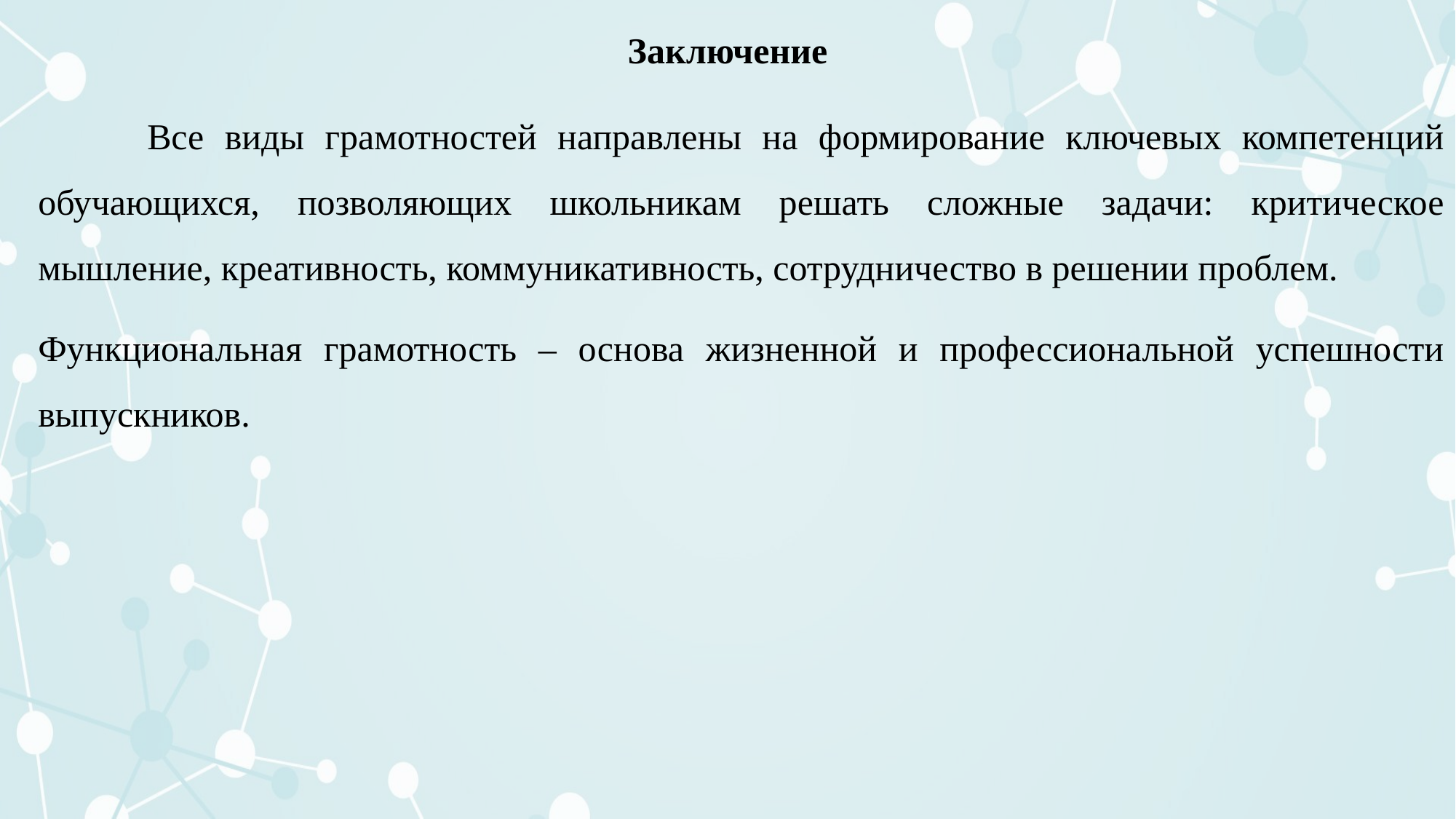

Заключение
	Все виды грамотностей направлены на формирование ключевых компетенций обучающихся, позволяющих школьникам решать сложные задачи: критическое мышление, креативность, коммуникативность, сотрудничество в решении проблем.
Функциональная грамотность – основа жизненной и профессиональной успешности выпускников.